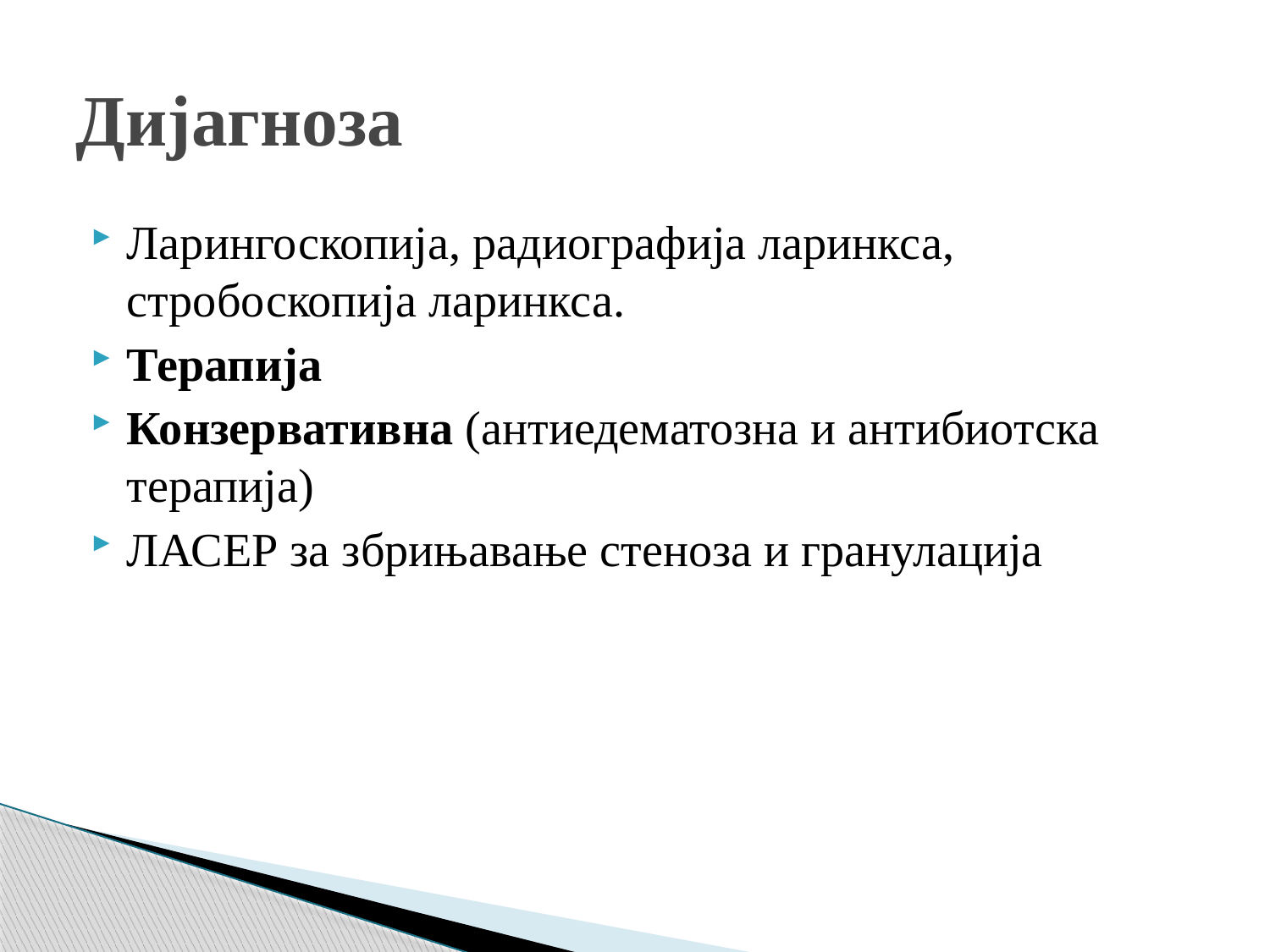

# Дијагноза
Ларингоскопија, радиографија ларинкса, стробоскопија ларинкса.
Терапија
Конзервативна (антиедематозна и антибиотска терапија)
ЛАСЕР за збрињавање стеноза и гранулација